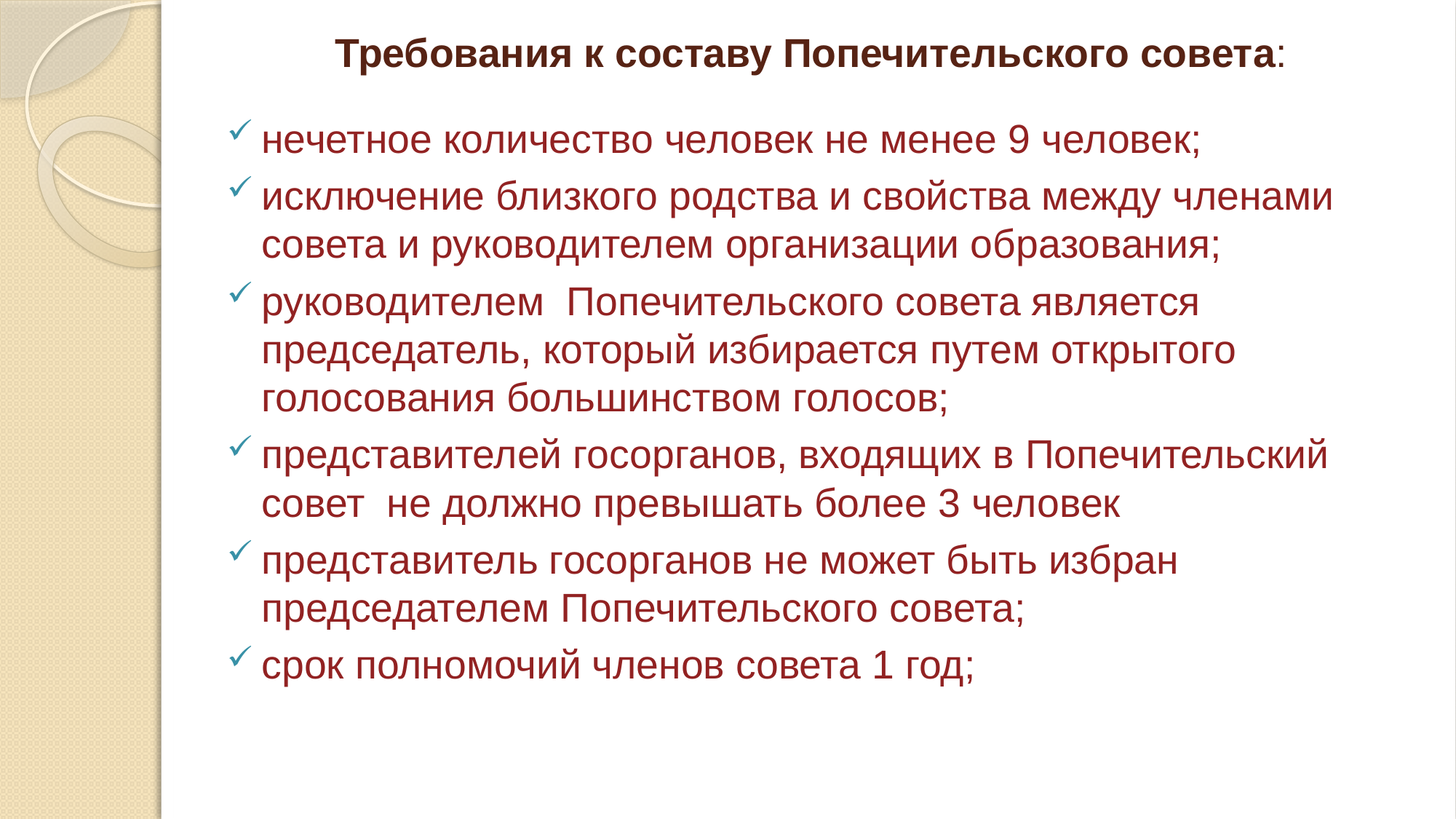

# Требования к составу Попечительского совета:
нечетное количество человек не менее 9 человек;
исключение близкого родства и свойства между членами совета и руководителем организации образования;
руководителем  Попечительского совета является председатель, который избирается путем открытого голосования большинством голосов;
представителей госорганов, входящих в Попечительский совет  не должно превышать более 3 человек
представитель госорганов не может быть избран председателем Попечительского совета;
срок полномочий членов совета 1 год;